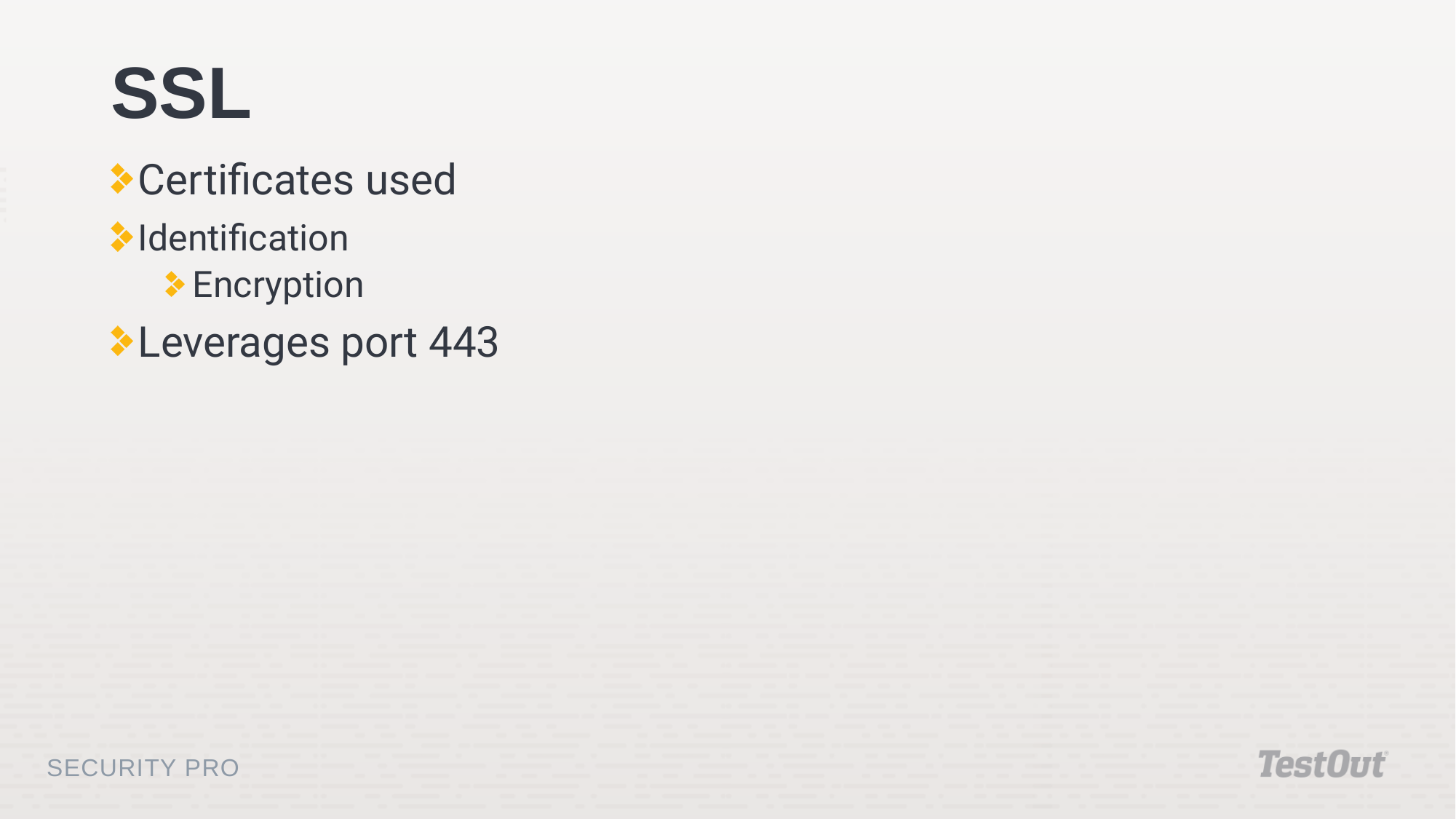

# SSL
Certificates used
Identification
Encryption
Leverages port 443
Security Pro